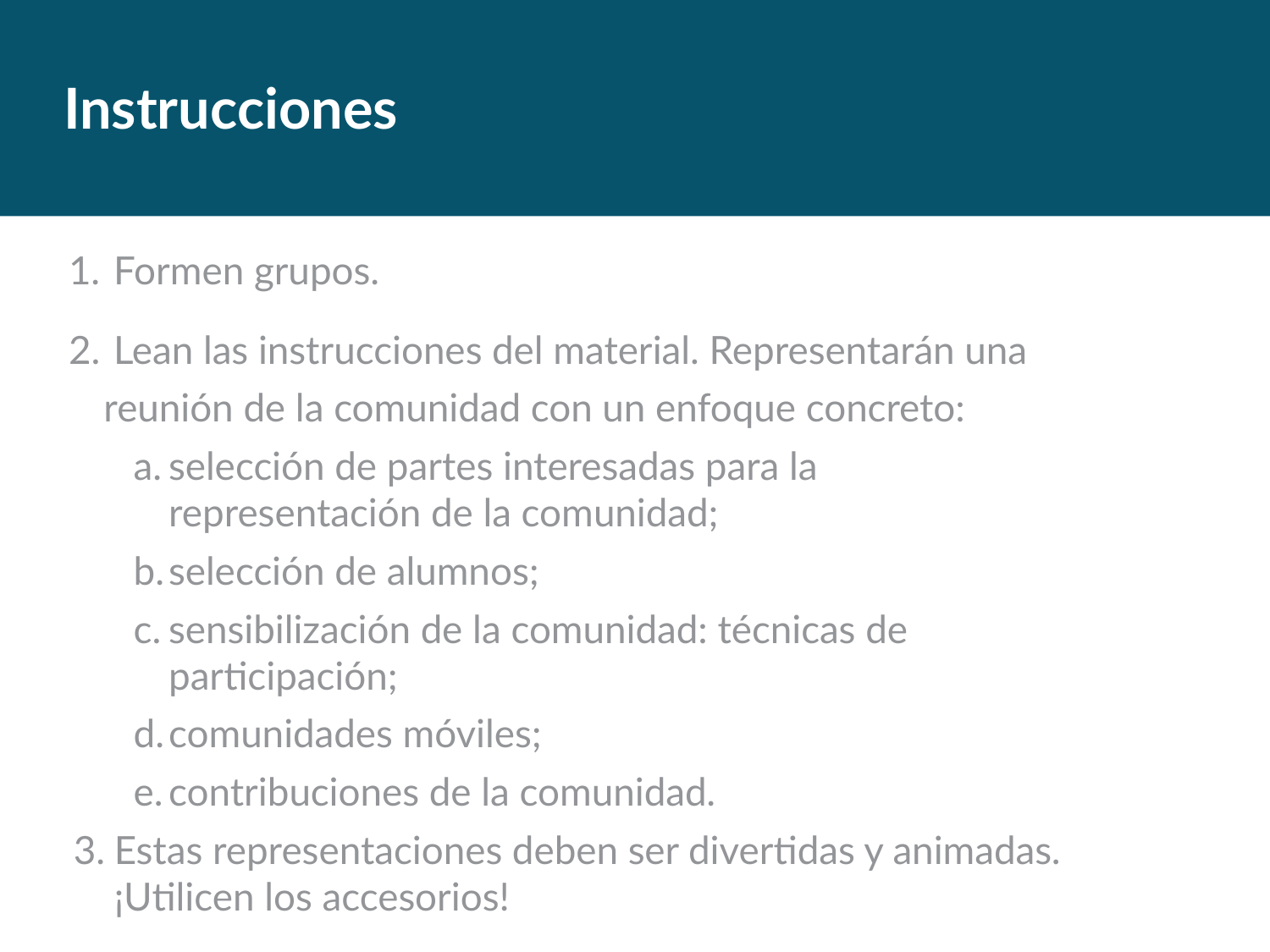

# Instrucciones
Formen grupos.
 Lean las instrucciones del material. Representarán una reunión de la comunidad con un enfoque concreto:
selección de partes interesadas para la representación de la comunidad;
selección de alumnos;
sensibilización de la comunidad: técnicas de participación;
comunidades móviles;
contribuciones de la comunidad.
Estas representaciones deben ser divertidas y animadas. ¡Utilicen los accesorios!